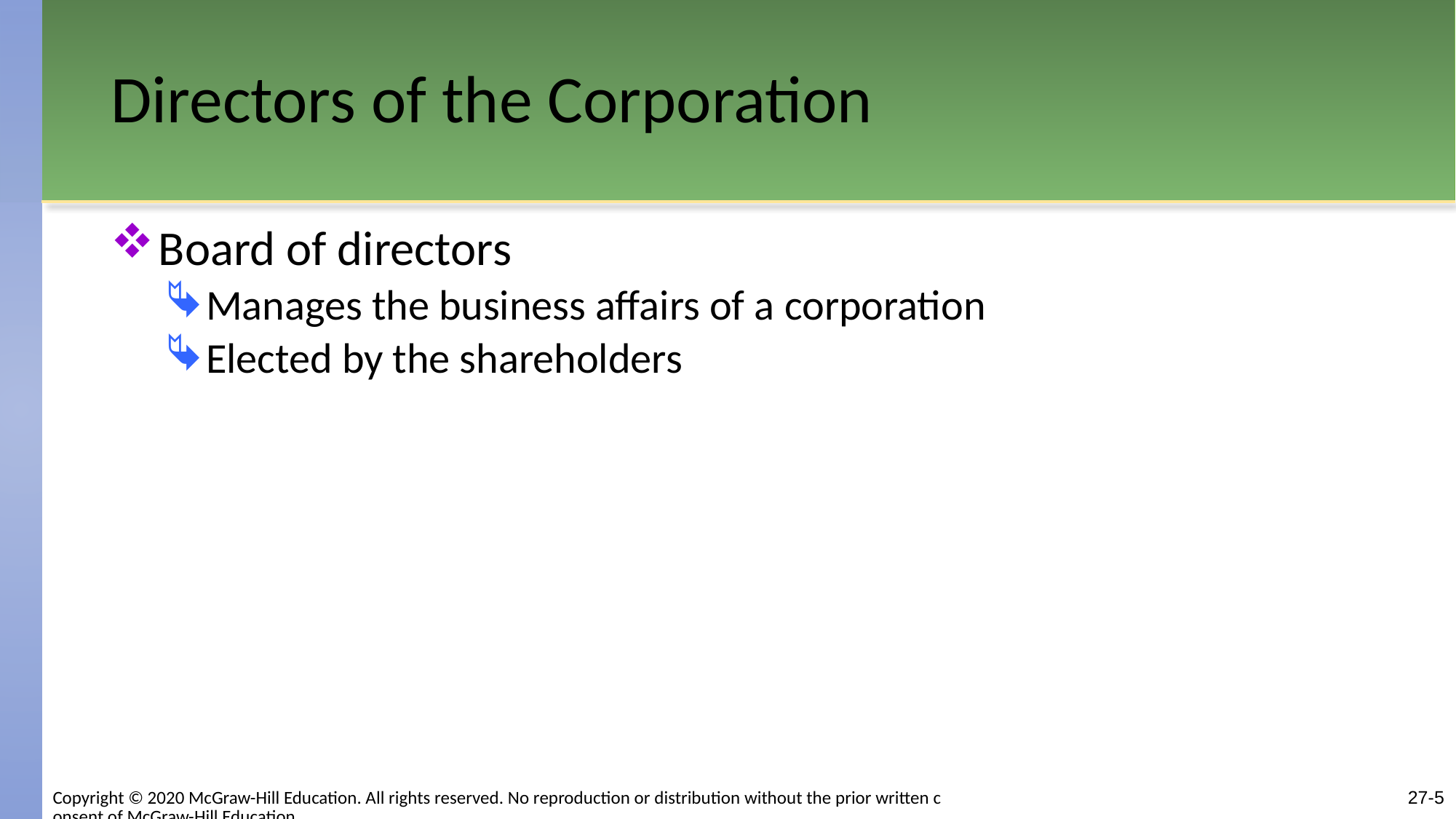

# Directors of the Corporation
Board of directors
Manages the business affairs of a corporation
Elected by the shareholders

27-5
Copyright © 2020 McGraw-Hill Education. All rights reserved. No reproduction or distribution without the prior written consent of McGraw-Hill Education.